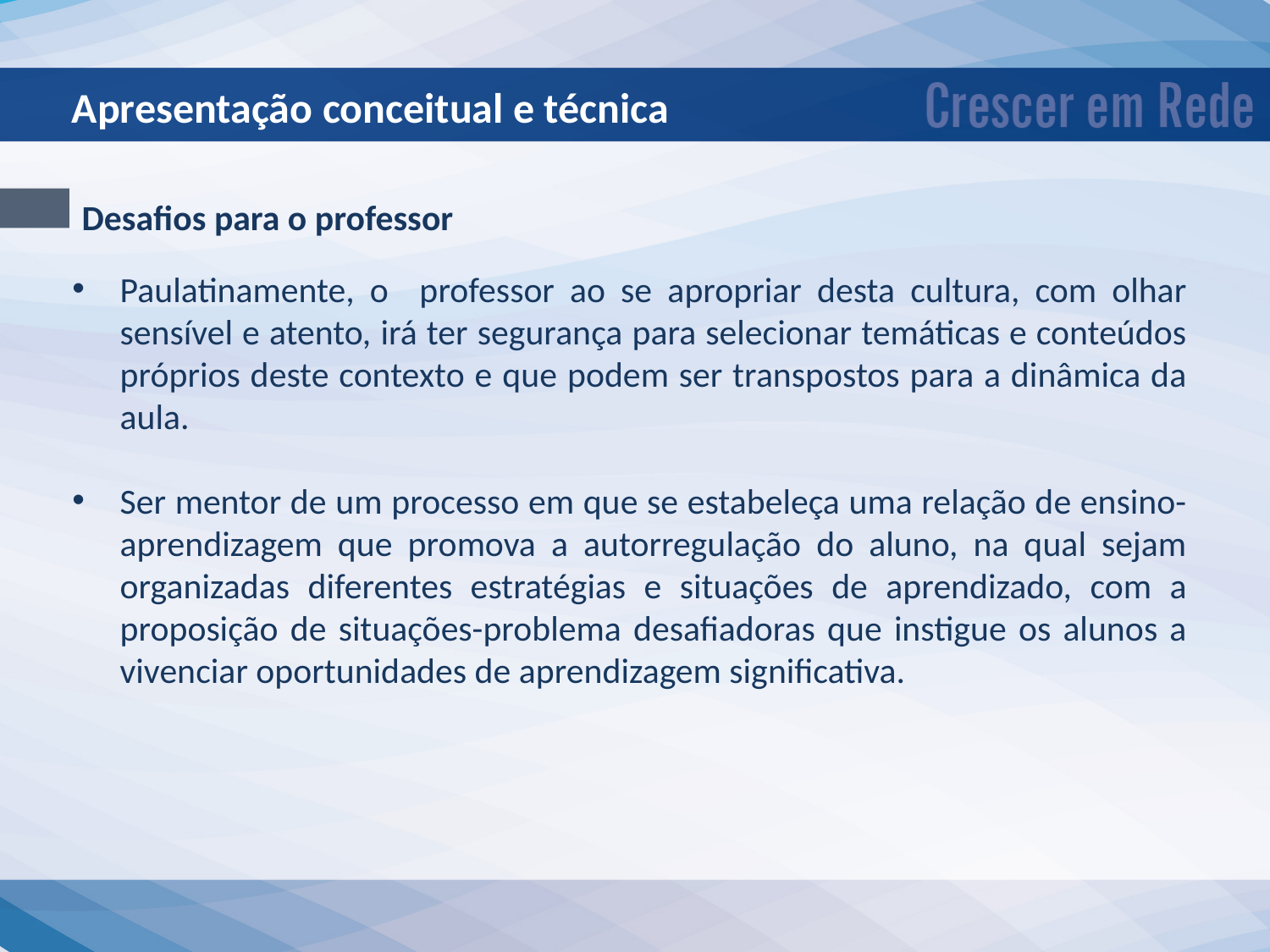

Apresentação conceitual e técnica
Desafios para o professor

Paulatinamente, o  professor ao se apropriar desta cultura, com olhar sensível e atento, irá ter segurança para selecionar temáticas e conteúdos próprios deste contexto e que podem ser transpostos para a dinâmica da aula.

Ser mentor de um processo em que se estabeleça uma relação de ensino-aprendizagem que promova a autorregulação do aluno, na qual sejam organizadas diferentes estratégias e situações de aprendizado, com a proposição de situações-problema desafiadoras que instigue os alunos a vivenciar oportunidades de aprendizagem significativa.